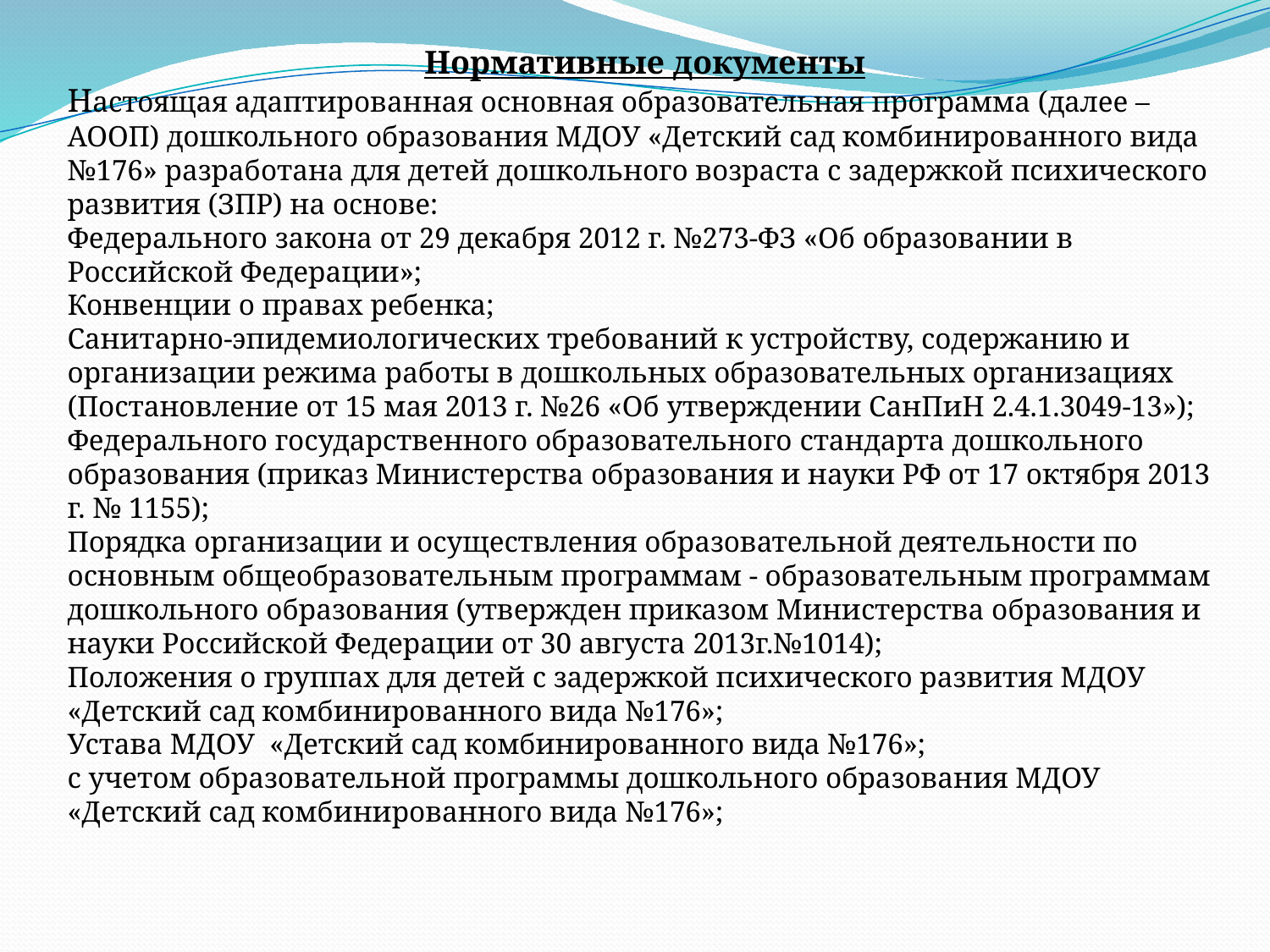

Нормативные документы
Настоящая адаптированная основная образовательная программа (далее – АООП) дошкольного образования МДОУ «Детский сад комбинированного вида №176» разработана для детей дошкольного возраста с задержкой психического развития (ЗПР) на основе:
Федерального закона от 29 декабря 2012 г. №273-ФЗ «Об образовании в Российской Федерации»;
Конвенции о правах ребенка;
Санитарно-эпидемиологических требований к устройству, содержанию и организации режима работы в дошкольных образовательных организациях (Постановление от 15 мая 2013 г. №26 «Об утверждении СанПиН 2.4.1.3049-13»);
Федерального государственного образовательного стандарта дошкольного образования (приказ Министерства образования и науки РФ от 17 октября 2013 г. № 1155);
Порядка организации и осуществления образовательной деятельности по основным общеобразовательным программам - образовательным программам дошкольного образования (утвержден приказом Министерства образования и науки Российской Федерации от 30 августа 2013г.№1014);
Положения о группах для детей с задержкой психического развития МДОУ  «Детский сад комбинированного вида №176»;
Устава МДОУ  «Детский сад комбинированного вида №176»;
с учетом образовательной программы дошкольного образования МДОУ  «Детский сад комбинированного вида №176»;